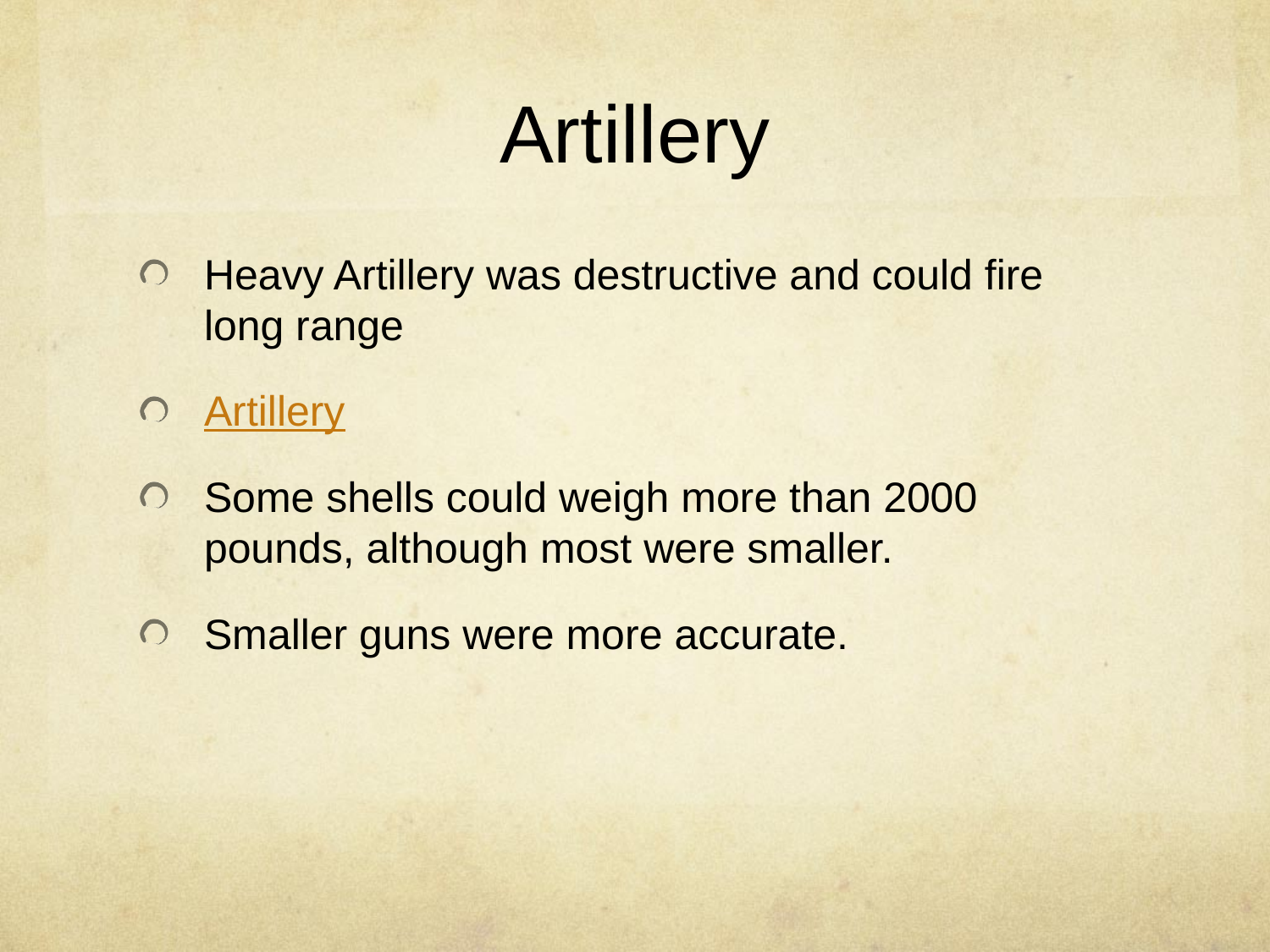

# Artillery
Heavy Artillery was destructive and could fire long range
Artillery
Some shells could weigh more than 2000 pounds, although most were smaller.
Smaller guns were more accurate.